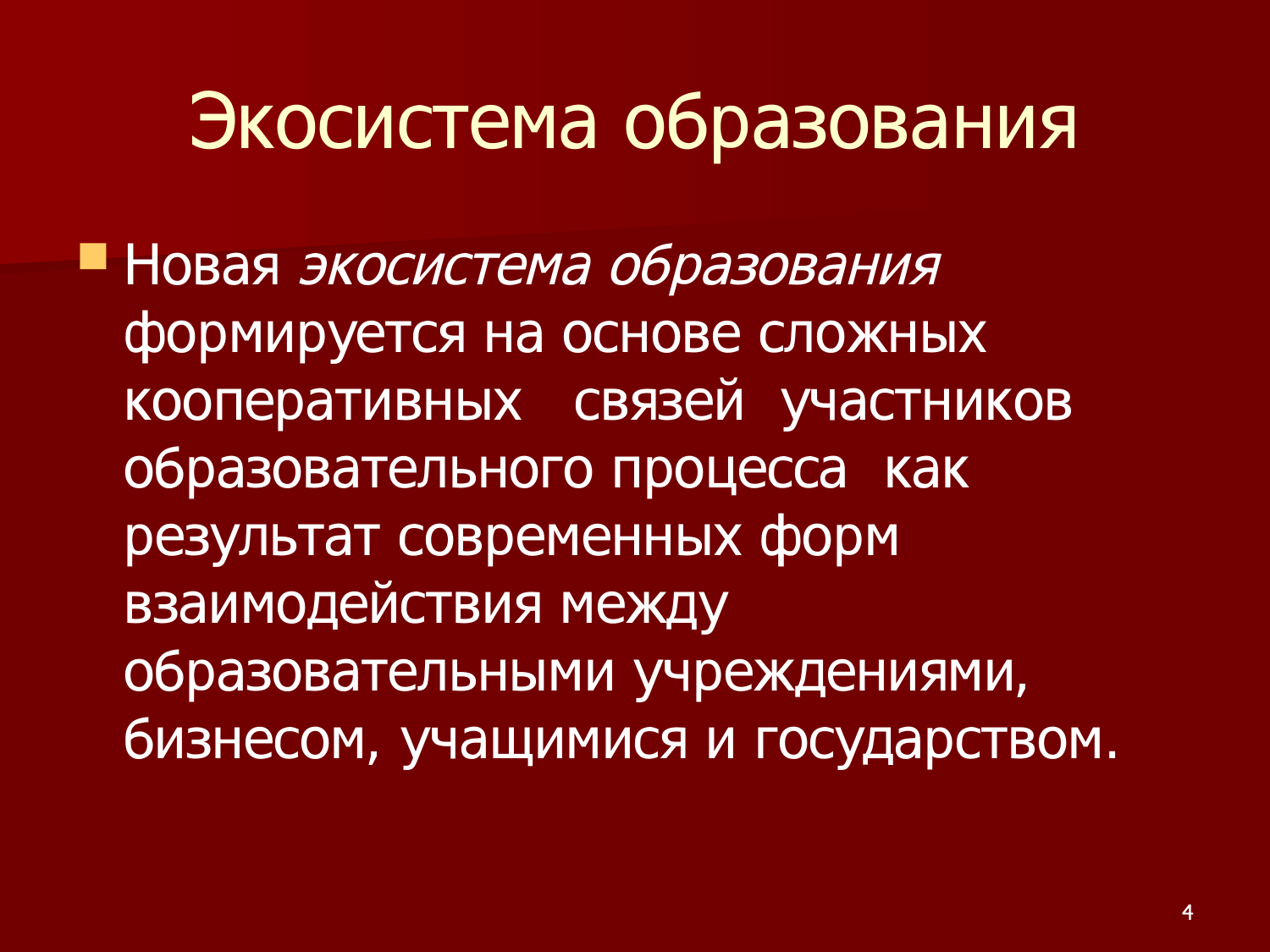

# Экосистема образования
Новая экосистема образования формируется на основе сложных кооперативных   связей  участников образовательного процесса  как результат современных форм взаимодействия между образовательными учреждениями, бизнесом, учащимися и государством.

4